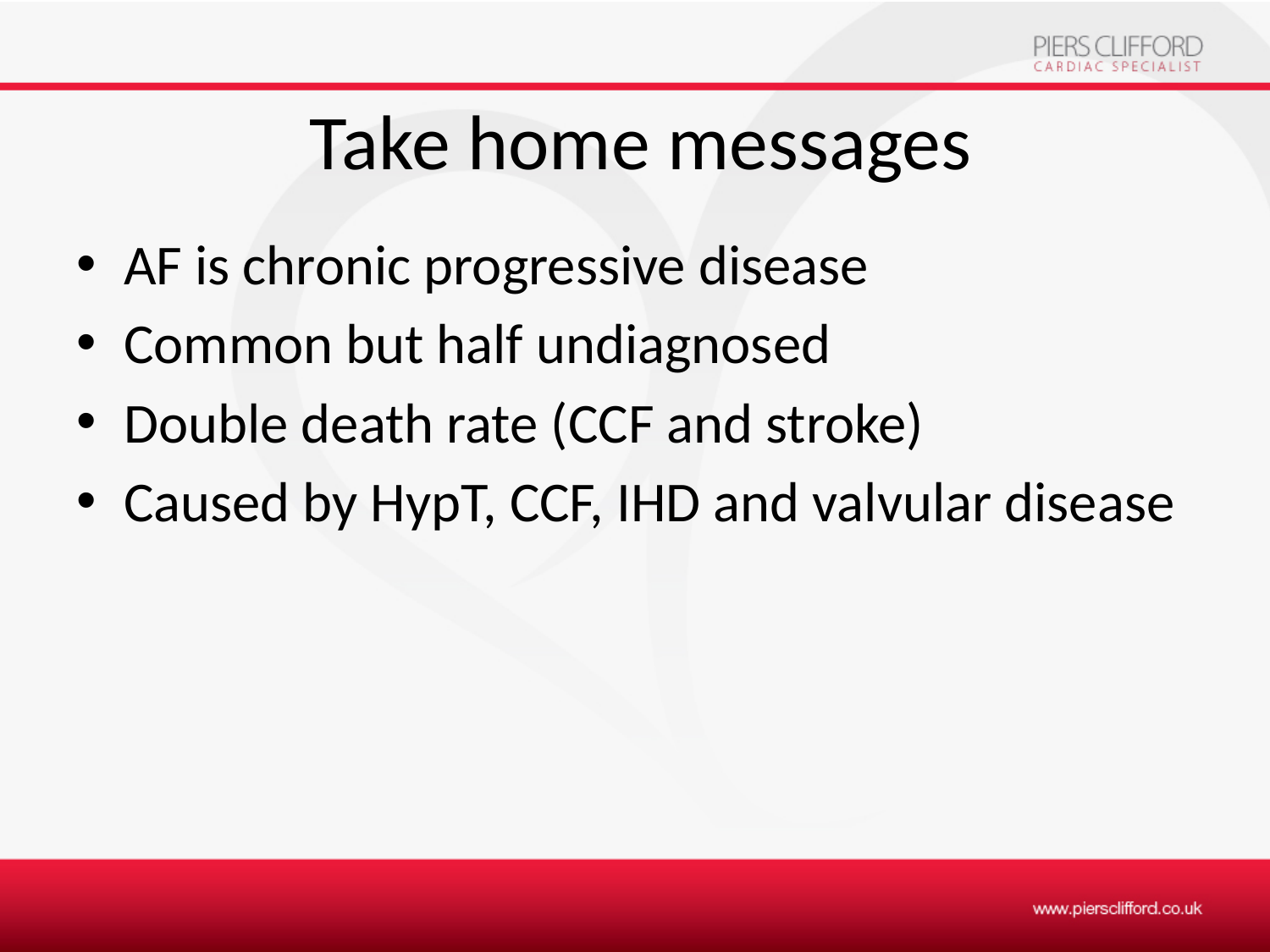

# Take home messages
AF is chronic progressive disease
Common but half undiagnosed
Double death rate (CCF and stroke)
Caused by HypT, CCF, IHD and valvular disease